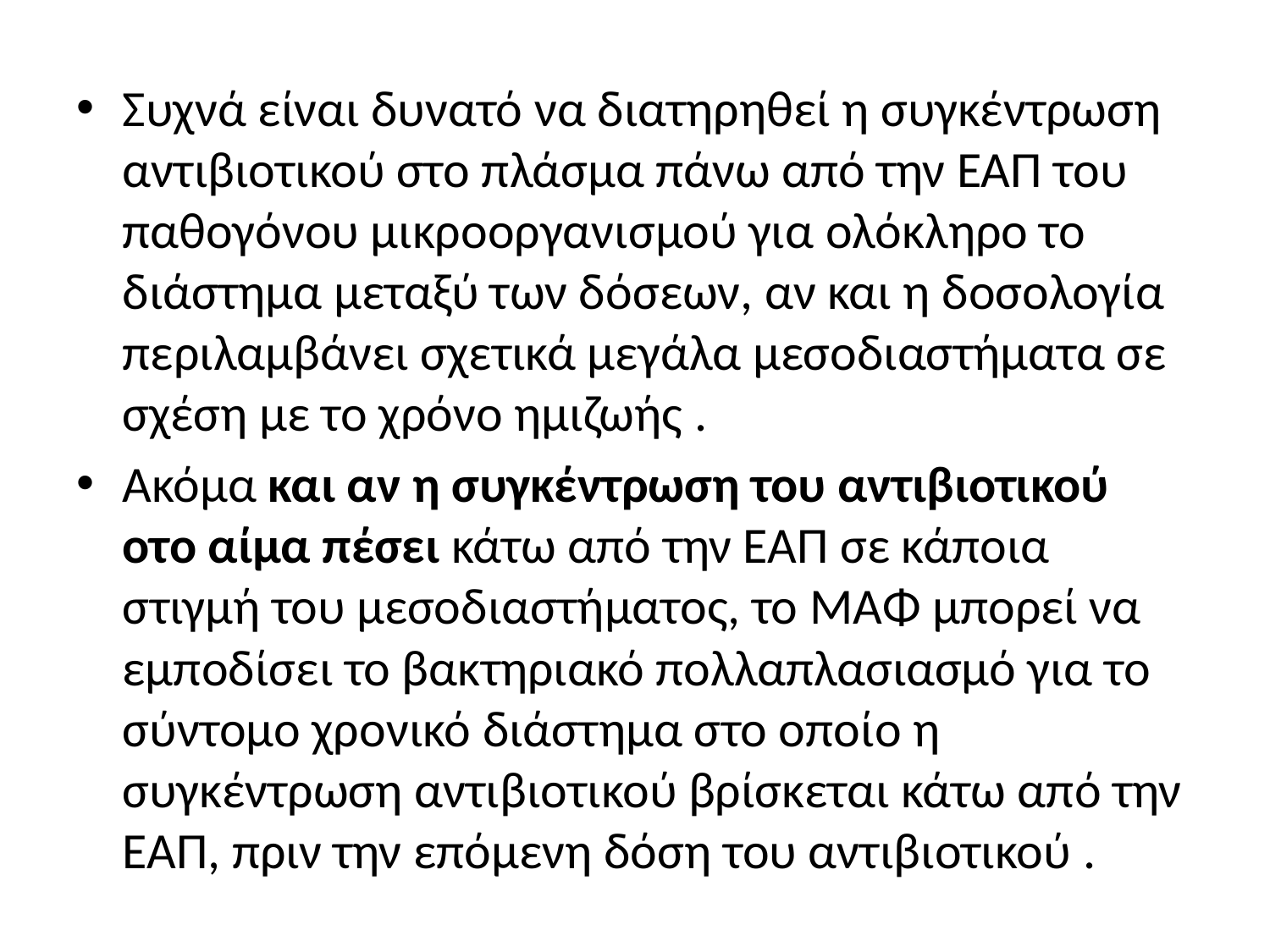

Συχνά είναι δυνατό να διατηρηθεί η συγκέντρωση αντιβιοτικού στο πλάσμα πάνω από την ΕΑΠ του παθογόνου μικροοργανισμού για ολόκληρο το διάστημα μεταξύ των δόσεων, αν και η δοσολογία περιλαμβάνει σχετικά μεγάλα μεσοδιαστήματα σε σχέση με το χρόνο ημιζωής .
Ακόμα και αν η συγκέντρωση του αντιβιοτικού οτο αίμα πέσει κάτω από την ΕΑΠ σε κάποια στιγμή του μεσοδιαστήματος, το ΜΑΦ μπορεί να εμποδίσει το βακτηριακό πολλαπλασιασμό για το σύντομο χρονικό διάστημα στο οποίο η συγκέντρωση αντιβιοτικού βρίσκεται κάτω από την ΕΑΠ, πριν την επόμενη δόση του αντιβιοτικού .